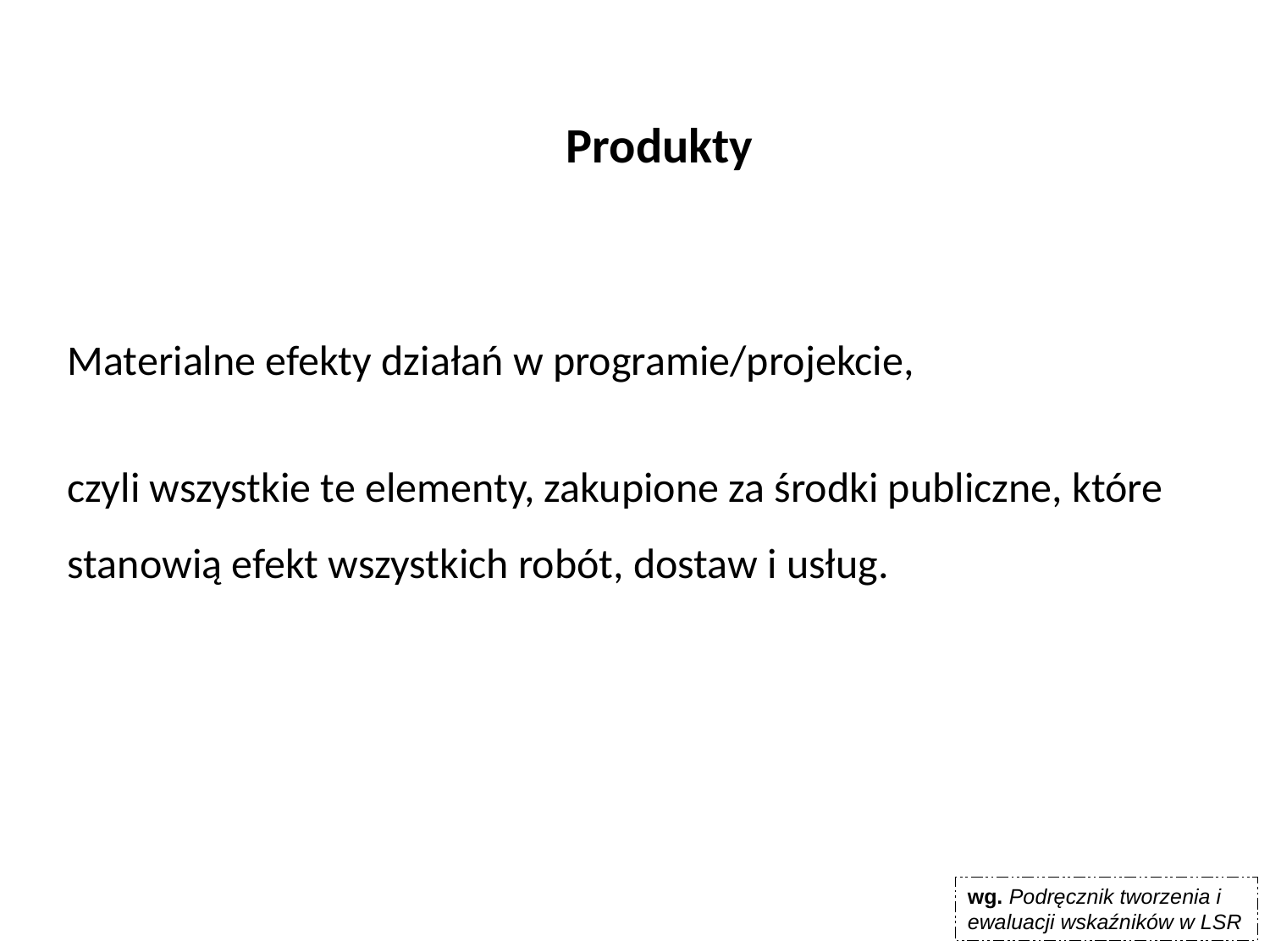

Produkty

Materialne efekty działań w programie/projekcie,

czyli wszystkie te elementy, zakupione za środki publiczne, które stanowią efekt wszystkich robót, dostaw i usług.
wg. Podręcznik tworzenia i ewaluacji wskaźników w LSR